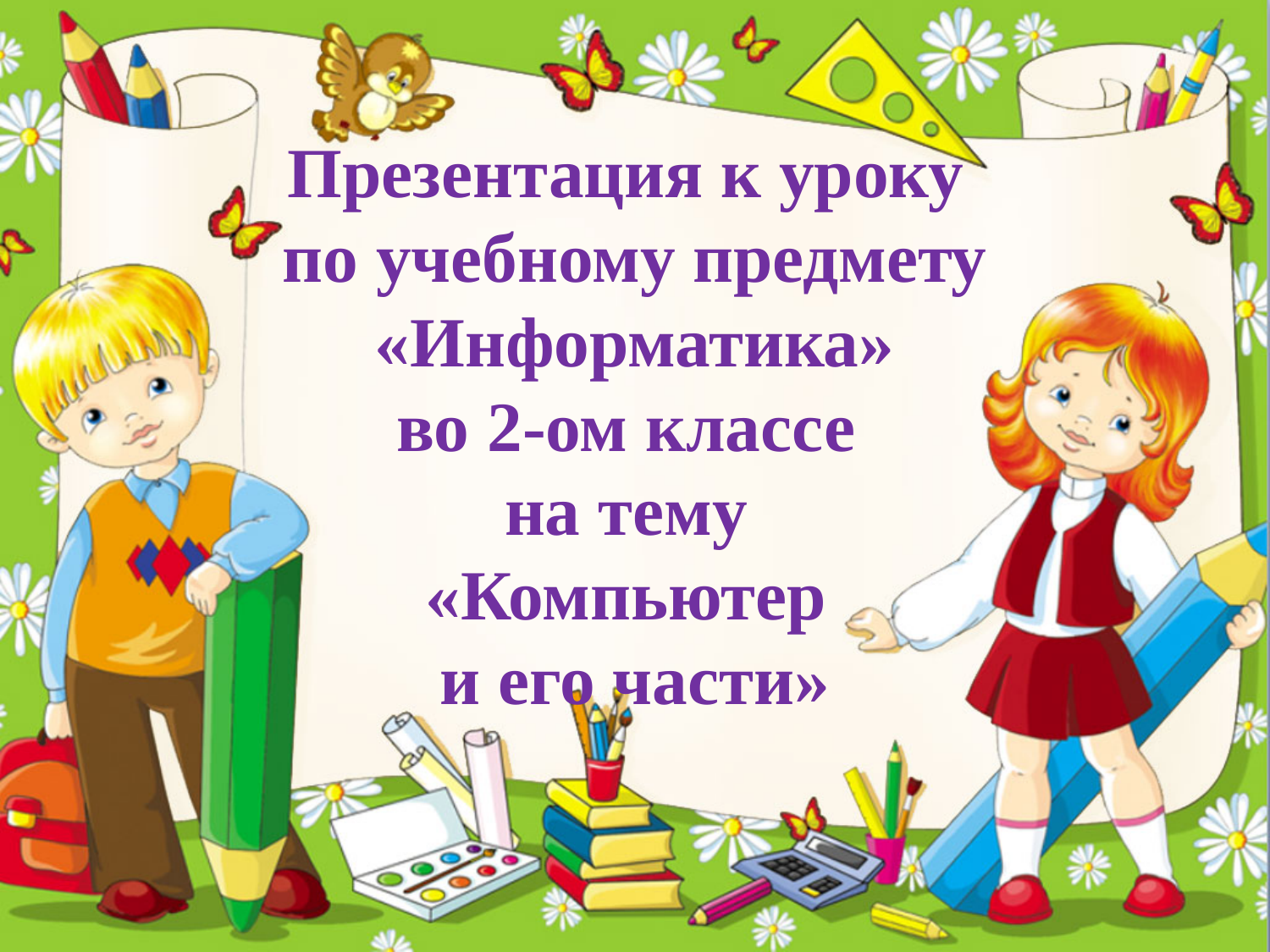

# Презентация к уроку по учебному предмету «Информатика» во 2-ом классе на тему «Компьютер и его части»